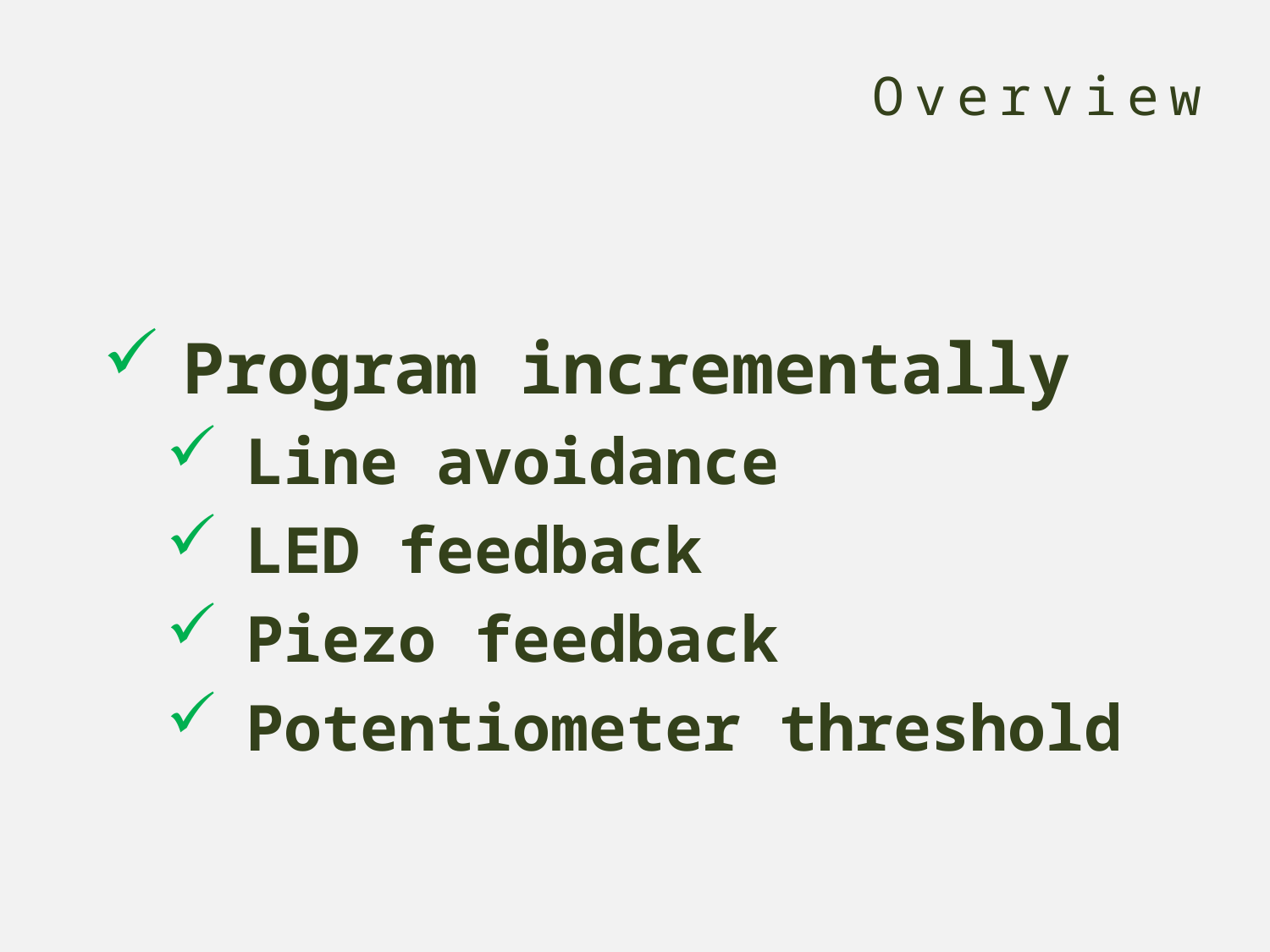

Overview
Program incrementally
Line avoidance
LED feedback
Piezo feedback
Potentiometer threshold